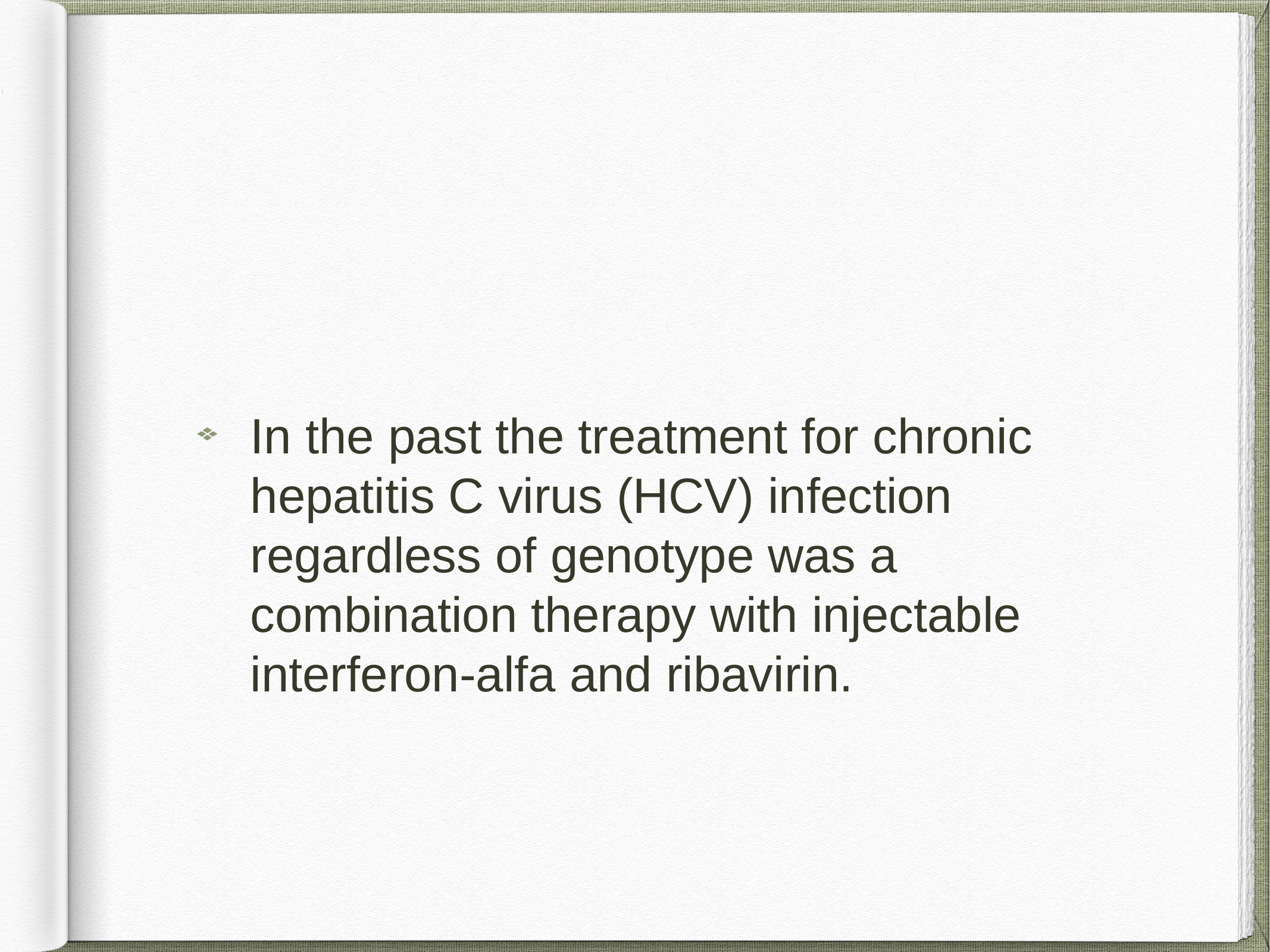

In the past the treatment for chronic hepatitis C virus (HCV) infection regardless of genotype was a combination therapy with injectable interferon-alfa and ribavirin.